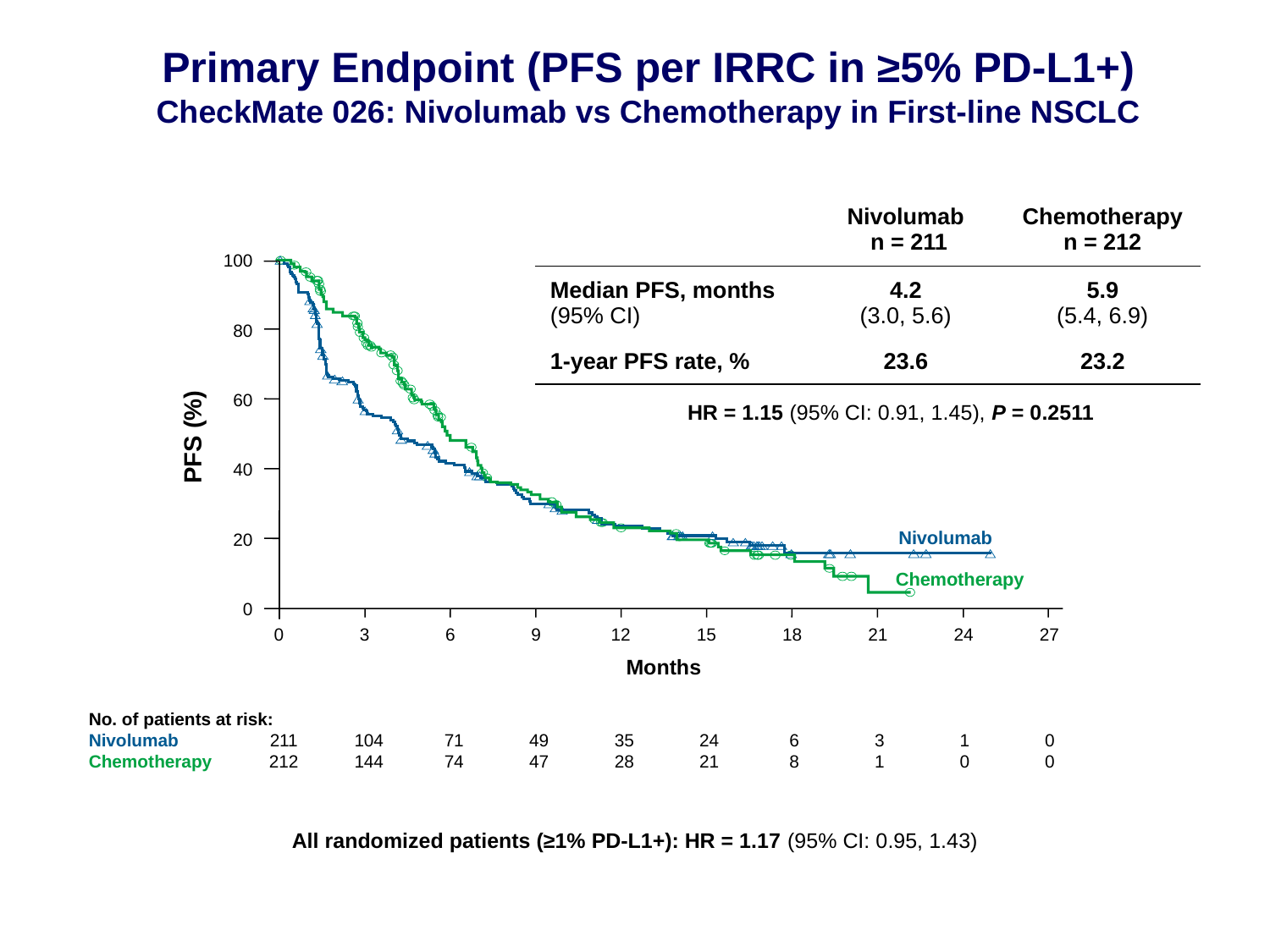

Primary Endpoint (PFS per IRRC in ≥5% PD-L1+)
CheckMate 026: Nivolumab vs Chemotherapy in First-line NSCLC
|  | Nivolumab n = 211 | Chemotherapy n = 212 |
| --- | --- | --- |
| Median PFS, months (95% CI) | 4.2 (3.0, 5.6) | 5.9 (5.4, 6.9) |
| 1-year PFS rate, % | 23.6 | 23.2 |
100
80
60
40
20
0
0
3
6
9
12
15
18
21
24
27

PFS (%)
Months

HR = 1.15 (95% CI: 0.91, 1.45), P = 0.2511

Nivolumab

Chemotherapy

| No. of patients at risk: |  |  |  |  |  |  |  |  |  |  |
| --- | --- | --- | --- | --- | --- | --- | --- | --- | --- | --- |
| Nivolumab | 211 | 104 | 71 | 49 | 35 | 24 | 6 | 3 | 1 | 0 |
| Chemotherapy | 212 | 144 | 74 | 47 | 28 | 21 | 8 | 1 | 0 | 0 |
All randomized patients (≥1% PD-L1+): HR = 1.17 (95% CI: 0.95, 1.43)